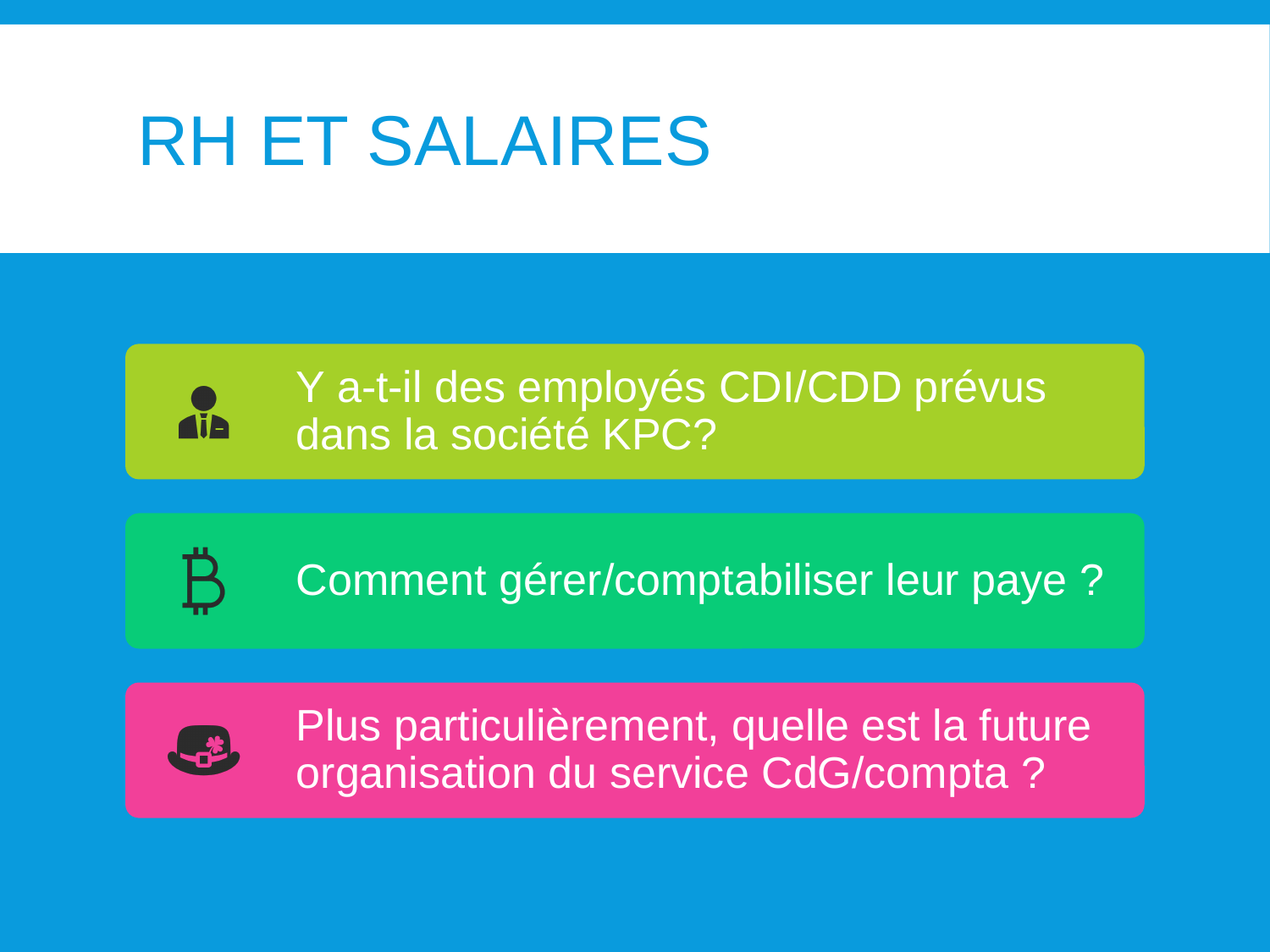

# RH et salaires
Y a-t-il des employés CDI/CDD prévus dans la société KPC?
Comment gérer/comptabiliser leur paye ?
Plus particulièrement, quelle est la future organisation du service CdG/compta ?